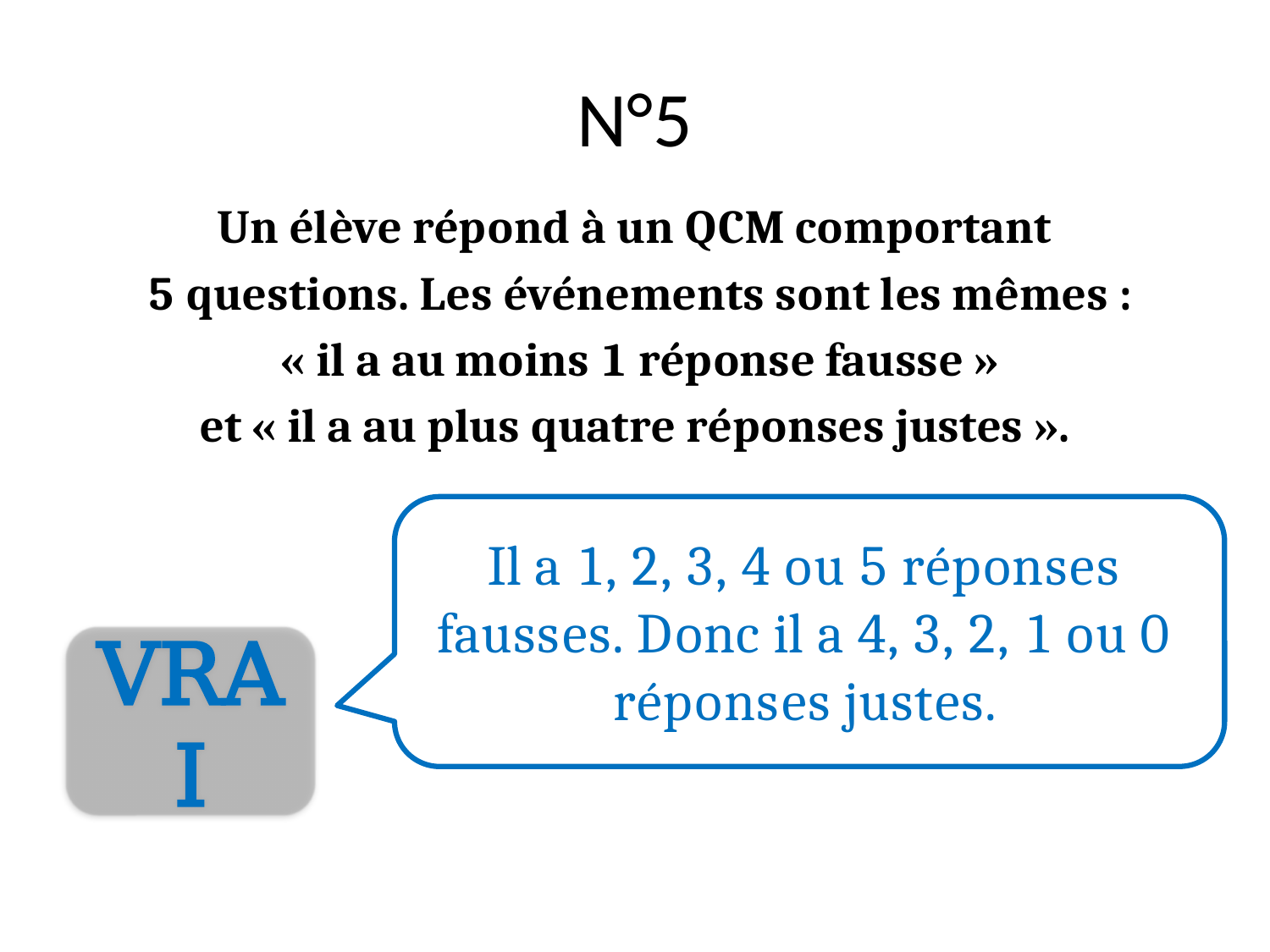

# N°5

Un élève répond à un QCM comportant
 5 questions. Les événements sont les mêmes :
 « il a au moins 1 réponse fausse »
et « il a au plus quatre réponses justes ».

Il a 1, 2, 3, 4 ou 5 réponses fausses. Donc il a 4, 3, 2, 1 ou 0 réponses justes.
VRAI